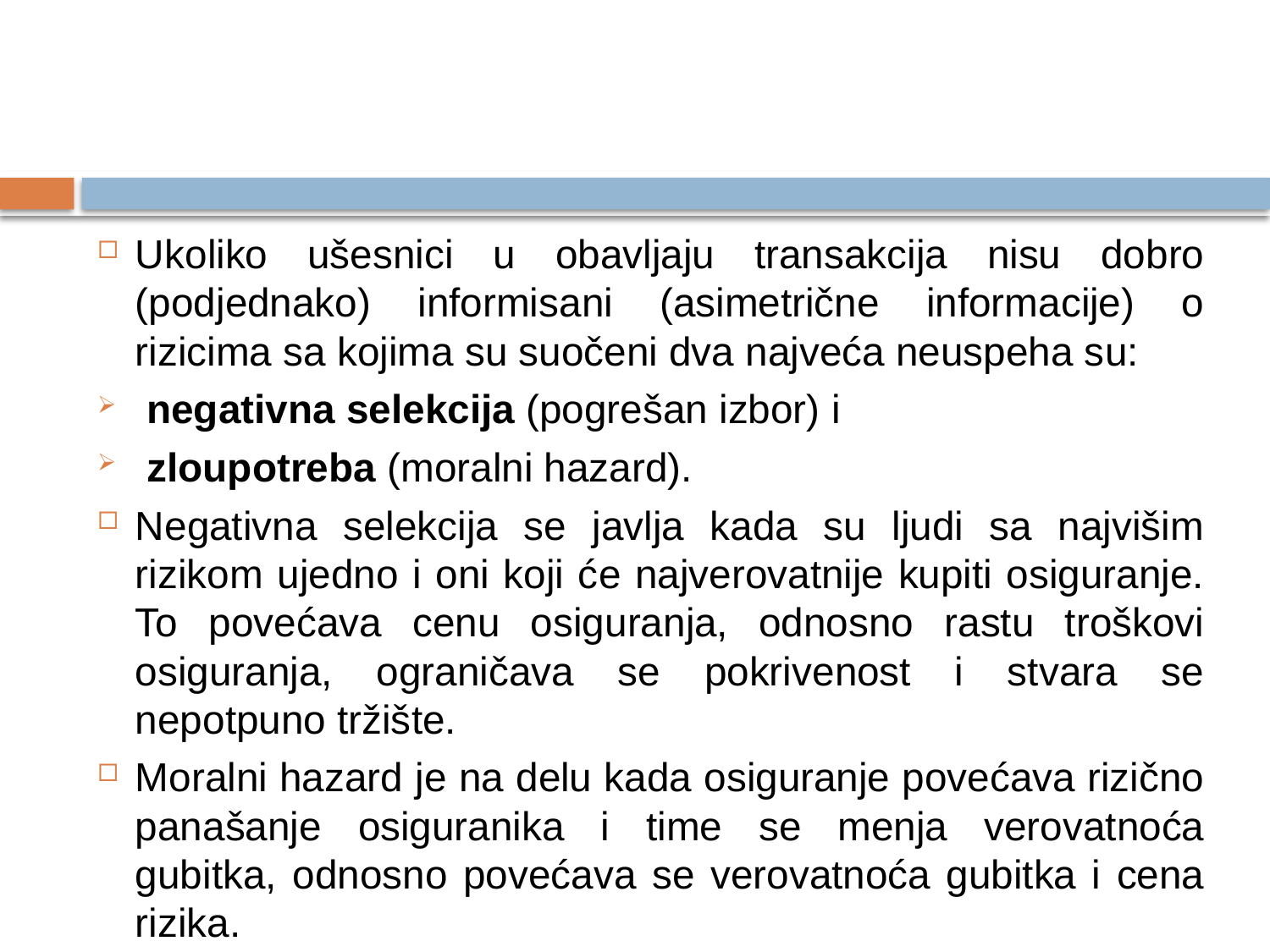

#
Ukoliko ušesnici u obavljaju transakcija nisu dobro (podjednako) informisani (asimetrične informacije) o rizicima sa kojima su suočeni dva najveća neuspeha su:
 negativna selekcija (pogrešan izbor) i
 zloupotreba (moralni hazard).
Negativna selekcija se javlja kada su ljudi sa najvišim rizikom ujedno i oni koji će najverovatnije kupiti osiguranje. To povećava cenu osiguranja, odnosno rastu troškovi osiguranja, ograničava se pokrivenost i stvara se nepotpuno tržište.
Moralni hazard je na delu kada osiguranje povećava rizično panašanje osiguranika i time se menja verovatnoća gubitka, odnosno povećava se verovatnoća gubitka i cena rizika.